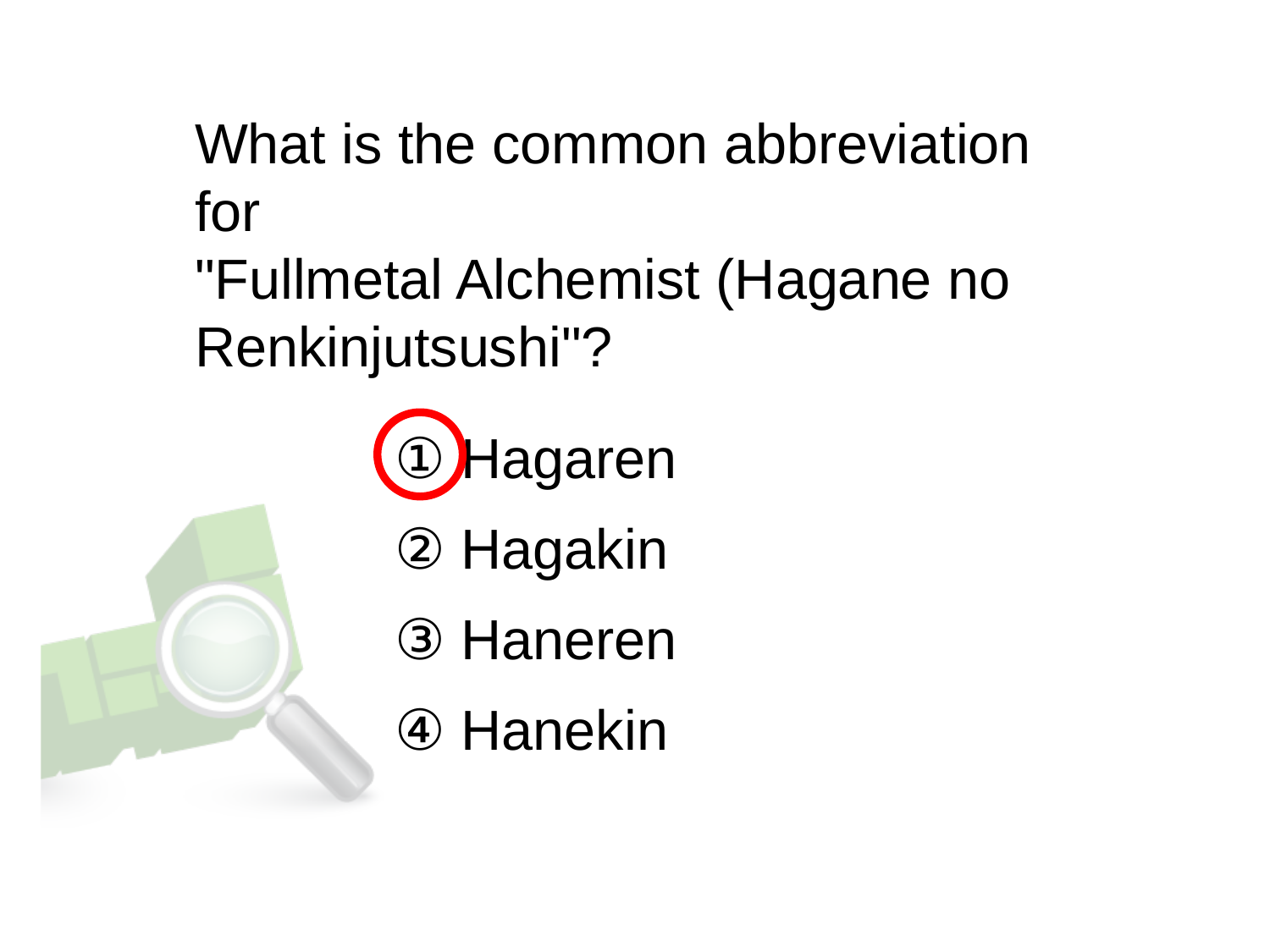

# What is the common abbreviation for "Fullmetal Alchemist (Hagane no Renkinjutsushi"?

① Hagaren
② Hagakin
③ Haneren
④ Hanekin